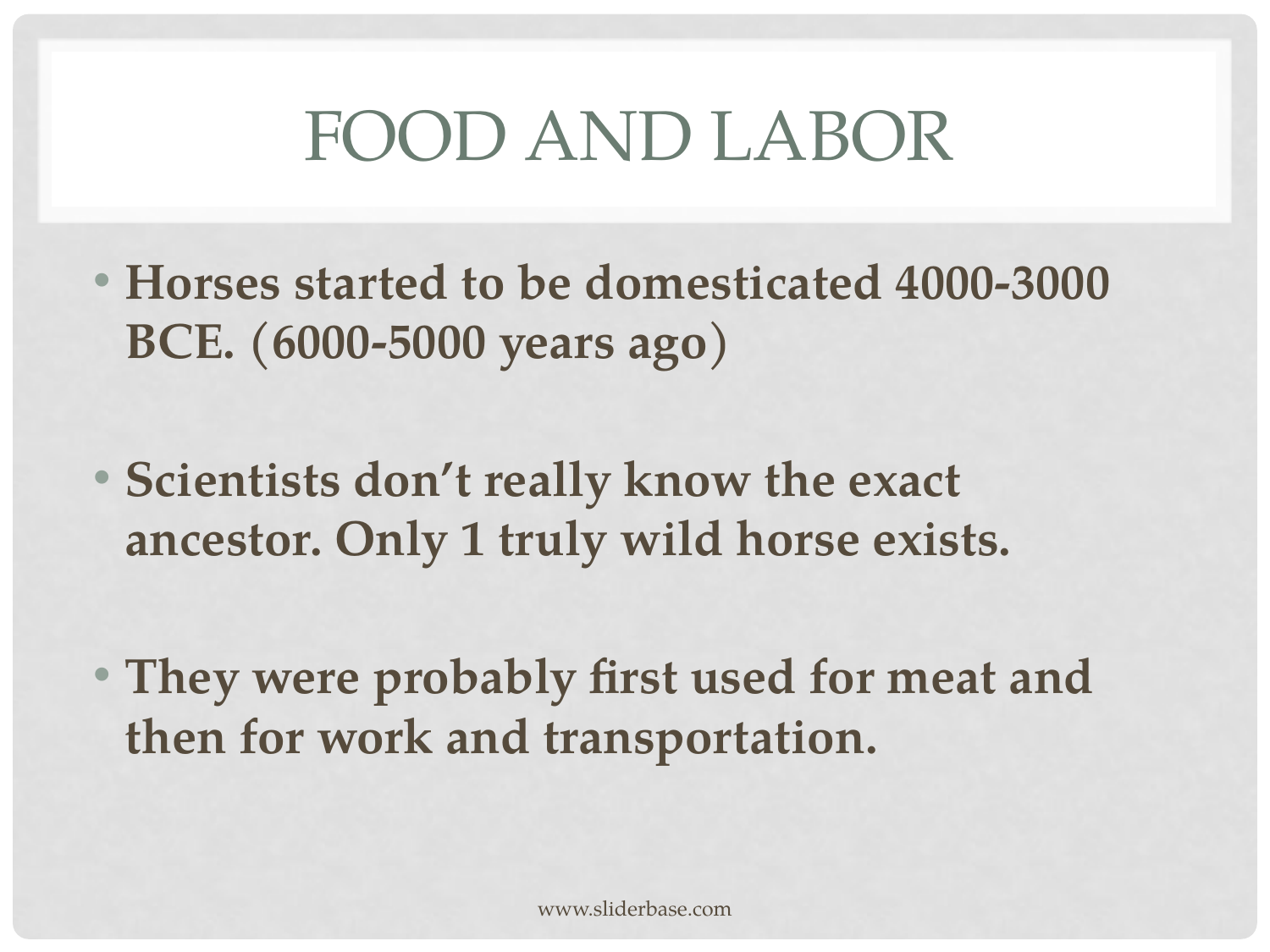

# Food and Labor
Horses started to be domesticated 4000-3000 BCE. (6000-5000 years ago)

Scientists don’t really know the exact ancestor. Only 1 truly wild horse exists.

They were probably first used for meat and then for work and transportation.

www.sliderbase.com